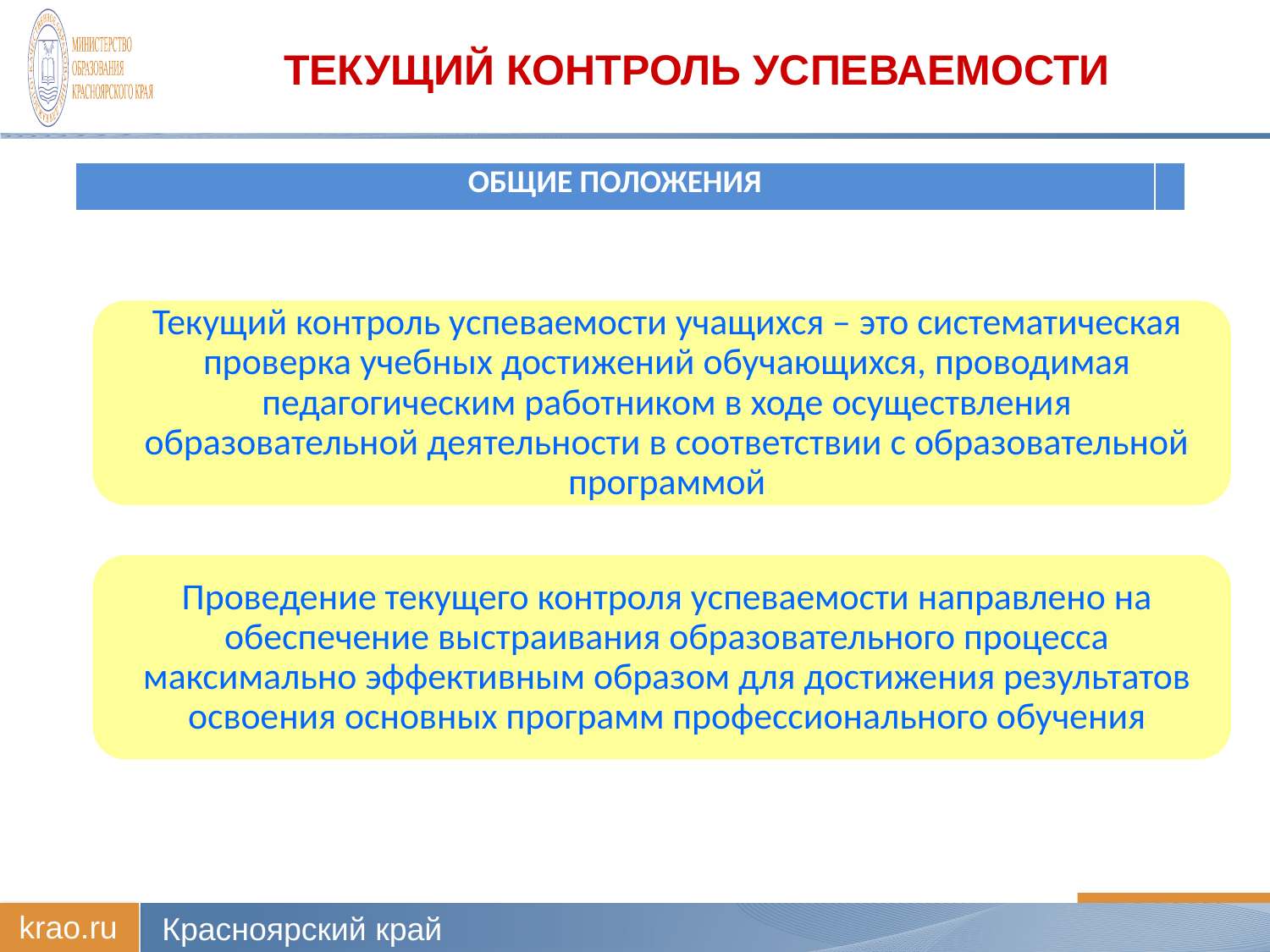

# ТЕКУЩИЙ КОНТРОЛЬ УСПЕВАЕМОСТИ
| ОБЩИЕ ПОЛОЖЕНИЯ |  |
| --- | --- |
Текущий контроль успеваемости учащихся – это систематическая проверка учебных достижений обучающихся, проводимая педагогическим работником в ходе осуществления образовательной деятельности в соответствии с образовательной программой

Проведение текущего контроля успеваемости направлено на обеспечение выстраивания образовательного процесса максимально эффективным образом для достижения результатов освоения основных программ профессионального обучения